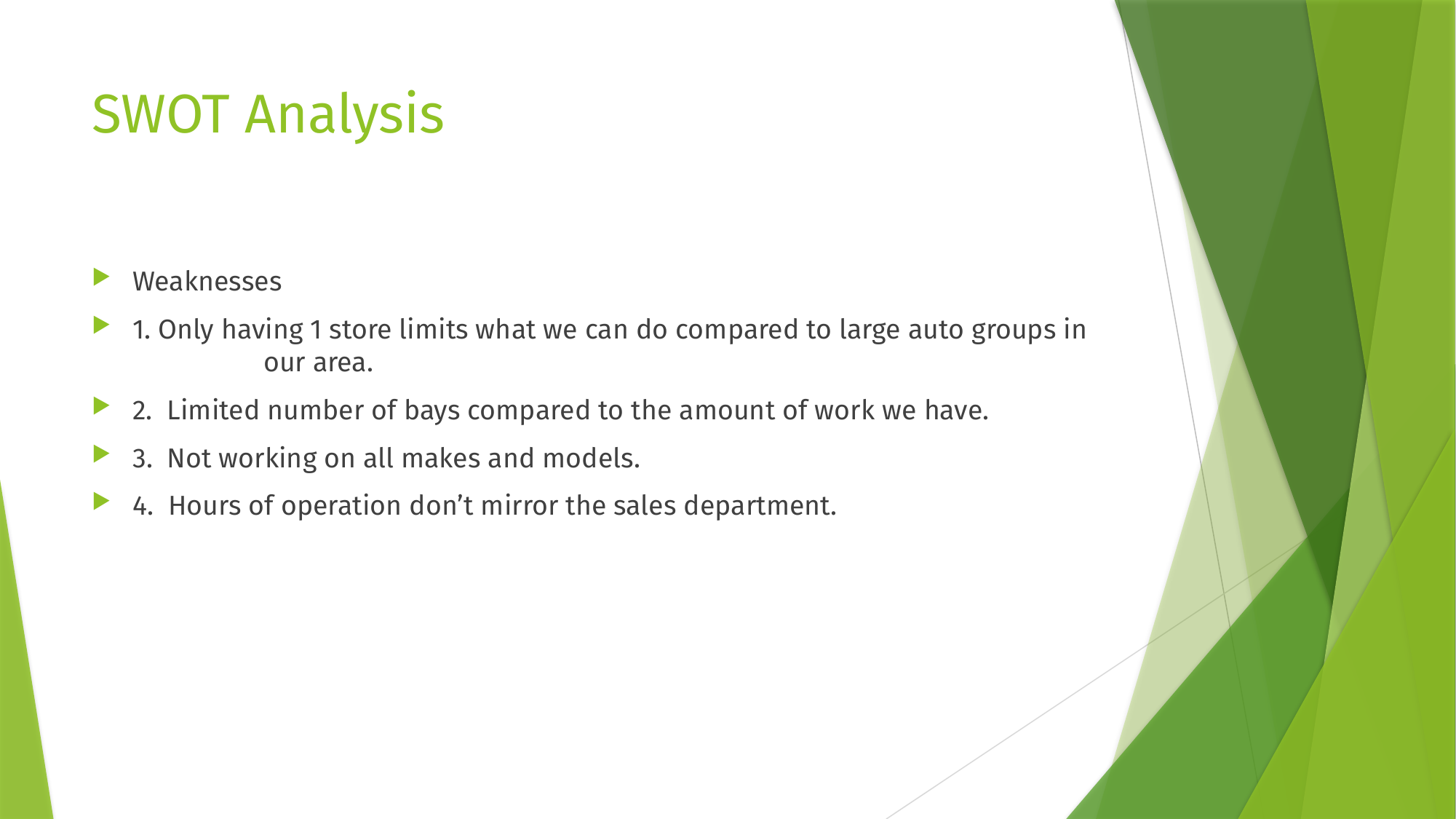

# SWOT Analysis
Weaknesses
1. Only having 1 store limits what we can do compared to large auto groups in      	   our area.
2.  Limited number of bays compared to the amount of work we have.
3.  Not working on all makes and models.
4.  Hours of operation don’t mirror the sales department.